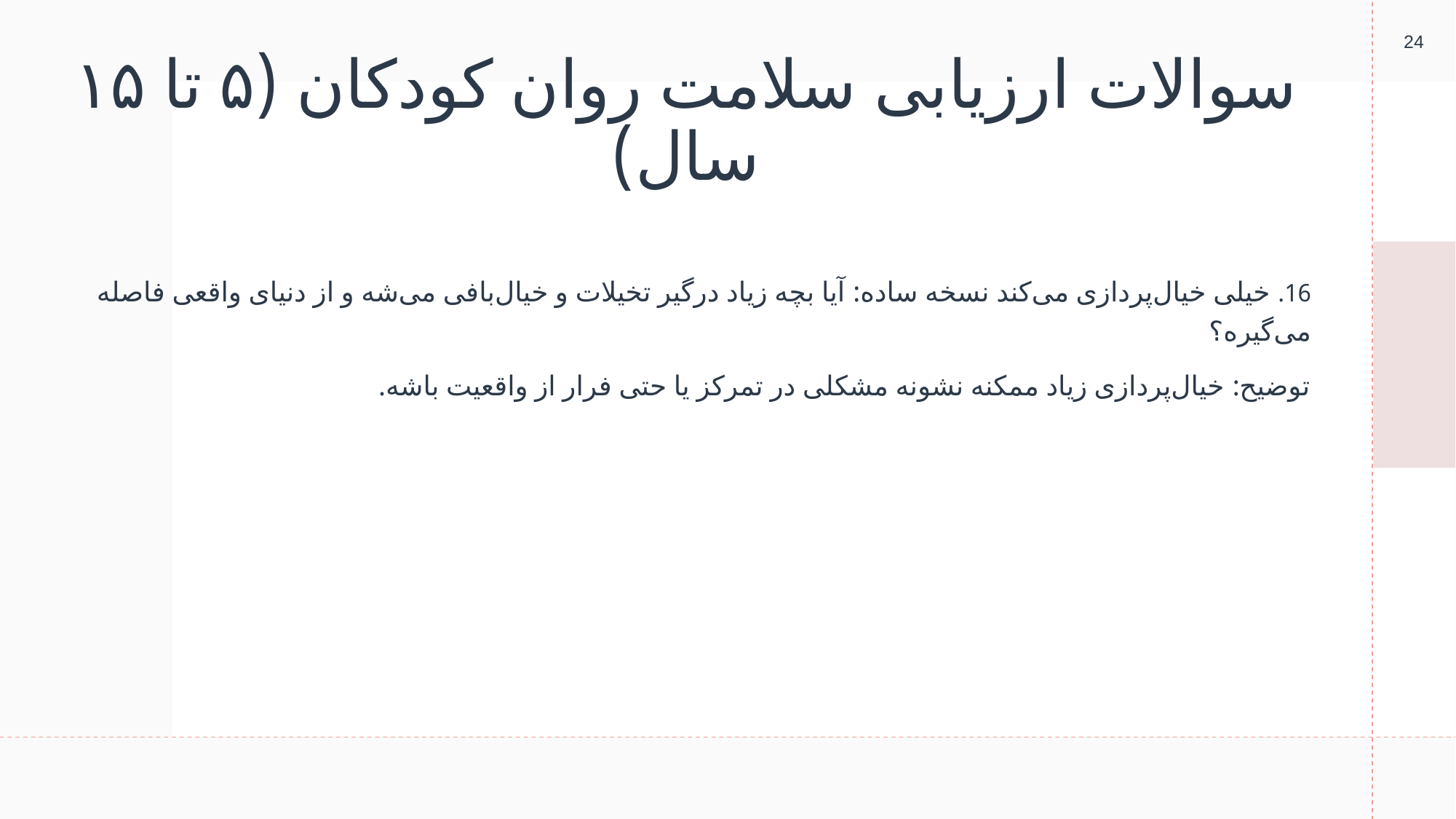

24
# سوالات ارزیابی سلامت روان کودکان (۵ تا ۱۵ سال)
16. خیلی خیال‌پردازی می‌کند نسخه ساده: آیا بچه زیاد درگیر تخیلات و خیال‌بافی می‌شه و از دنیای واقعی فاصله می‌گیره؟
توضیح: خیال‌پردازی زیاد ممکنه نشونه مشکلی در تمرکز یا حتی فرار از واقعیت باشه.